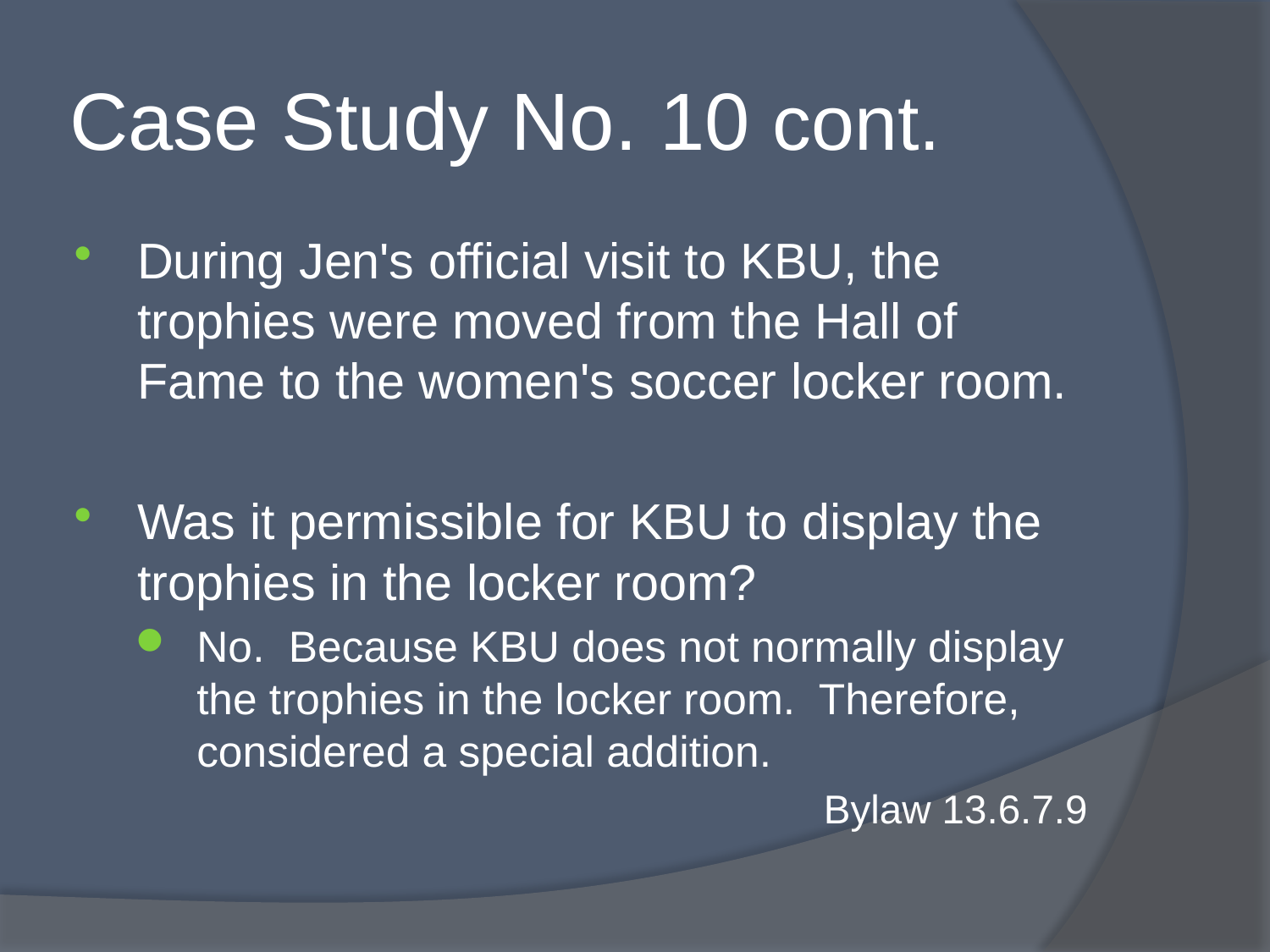

# Case Study No. 10 cont.
During Jen's official visit to KBU, the trophies were moved from the Hall of Fame to the women's soccer locker room.

Was it permissible for KBU to display the trophies in the locker room?
No.  Because KBU does not normally display the trophies in the locker room.  Therefore, considered a special addition.
Bylaw 13.6.7.9